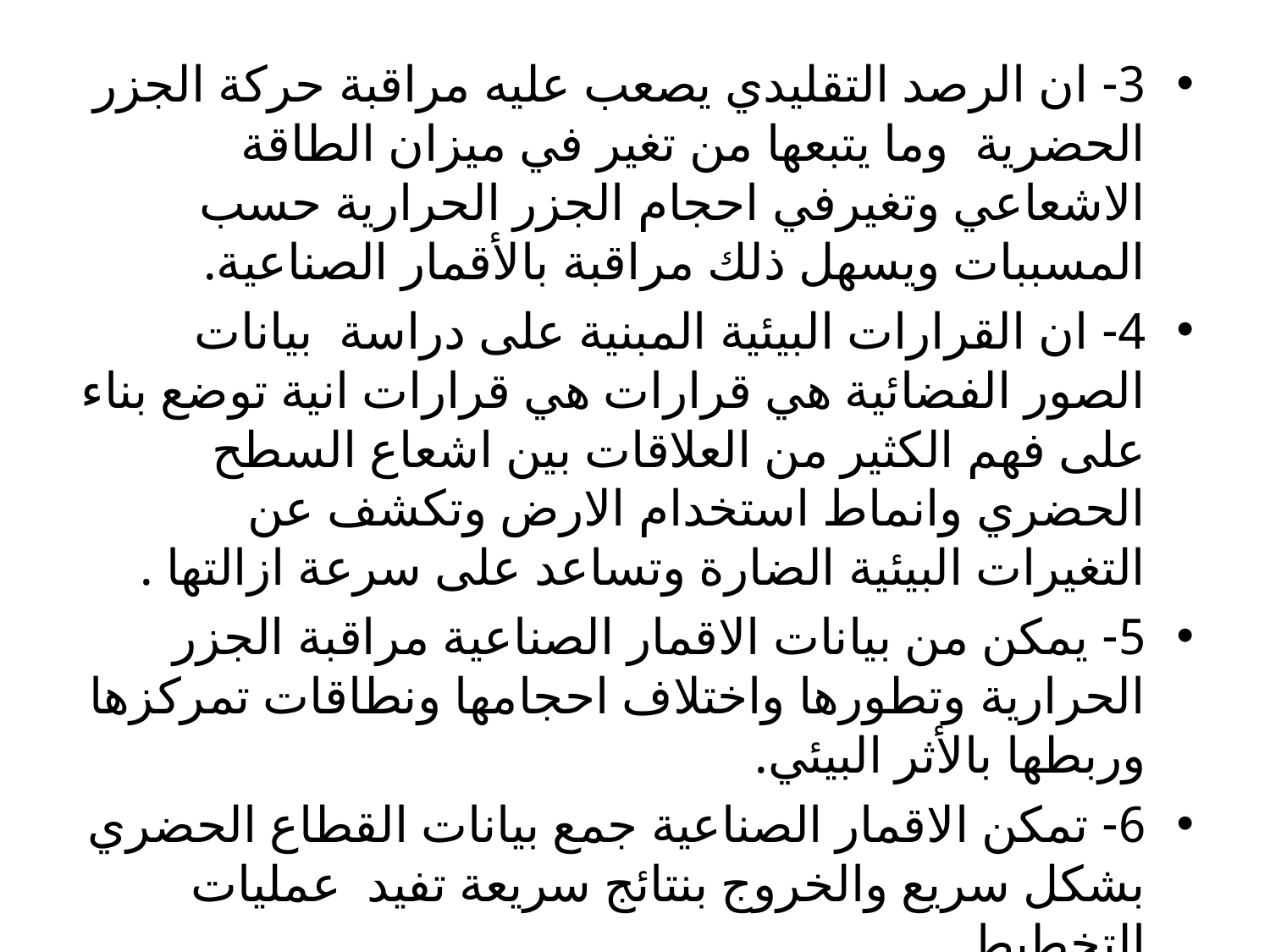

3- ان الرصد التقليدي يصعب عليه مراقبة حركة الجزر الحضرية  وما يتبعها من تغير في ميزان الطاقة الاشعاعي وتغيرفي احجام الجزر الحرارية حسب المسببات ويسهل ذلك مراقبة بالأقمار الصناعية.
4- ان القرارات البيئية المبنية على دراسة  بيانات الصور الفضائية هي قرارات هي قرارات انية توضع بناء على فهم الكثير من العلاقات بين اشعاع السطح الحضري وانماط استخدام الارض وتكشف عن التغيرات البيئية الضارة وتساعد على سرعة ازالتها .
5- يمكن من بيانات الاقمار الصناعية مراقبة الجزر الحرارية وتطورها واختلاف احجامها ونطاقات تمركزها وربطها بالأثر البيئي.
6- تمكن الاقمار الصناعية جمع بيانات القطاع الحضري بشكل سريع والخروج بنتائج سريعة تفيد  عمليات التخطيط.